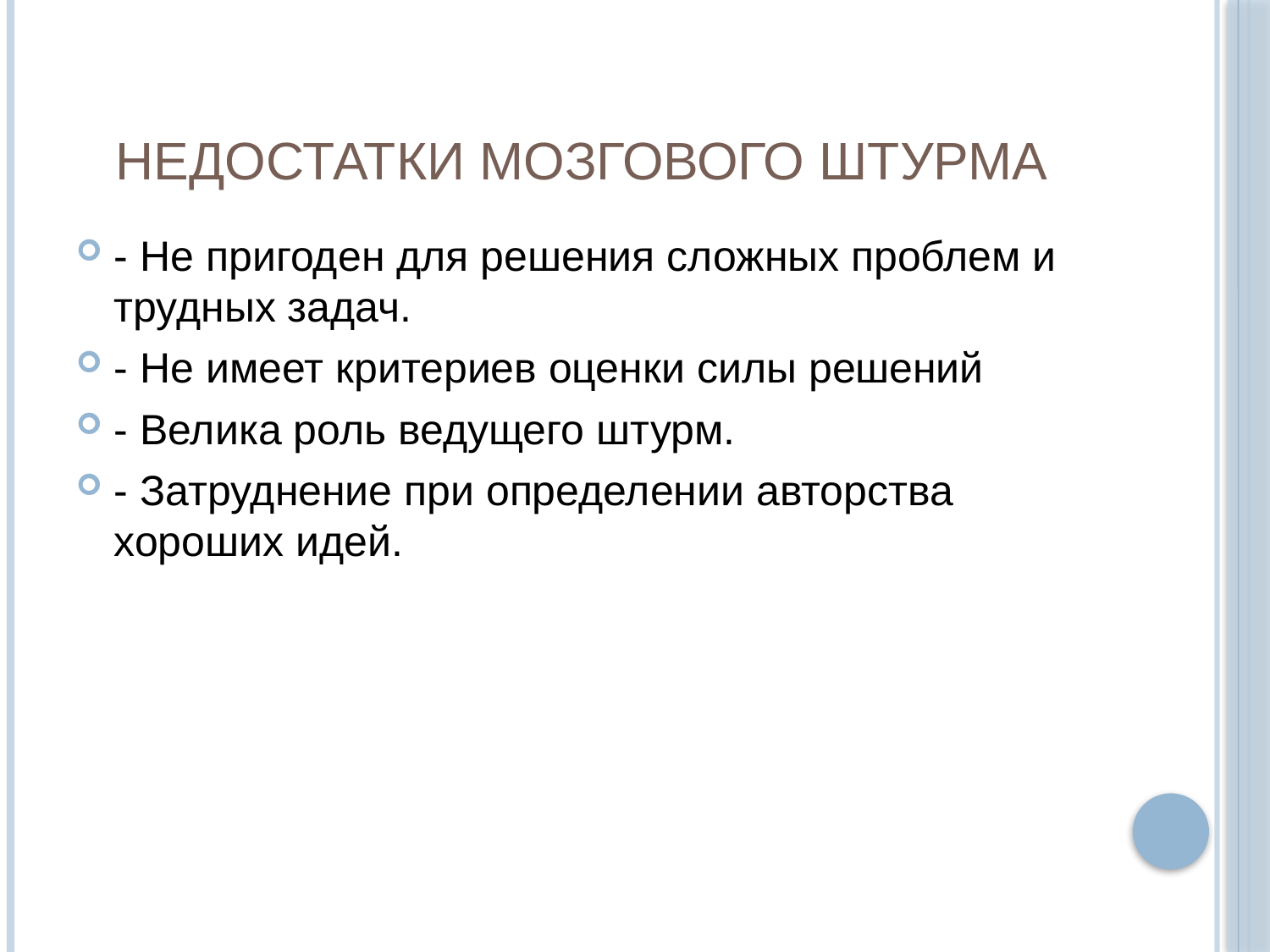

# Недостатки мозгового штурма
- Не пригоден для решения сложных проблем и трудных задач.
- Не имеет критериев оценки силы решений
- Велика роль ведущего штурм.
- Затруднение при определении авторства хороших идей.